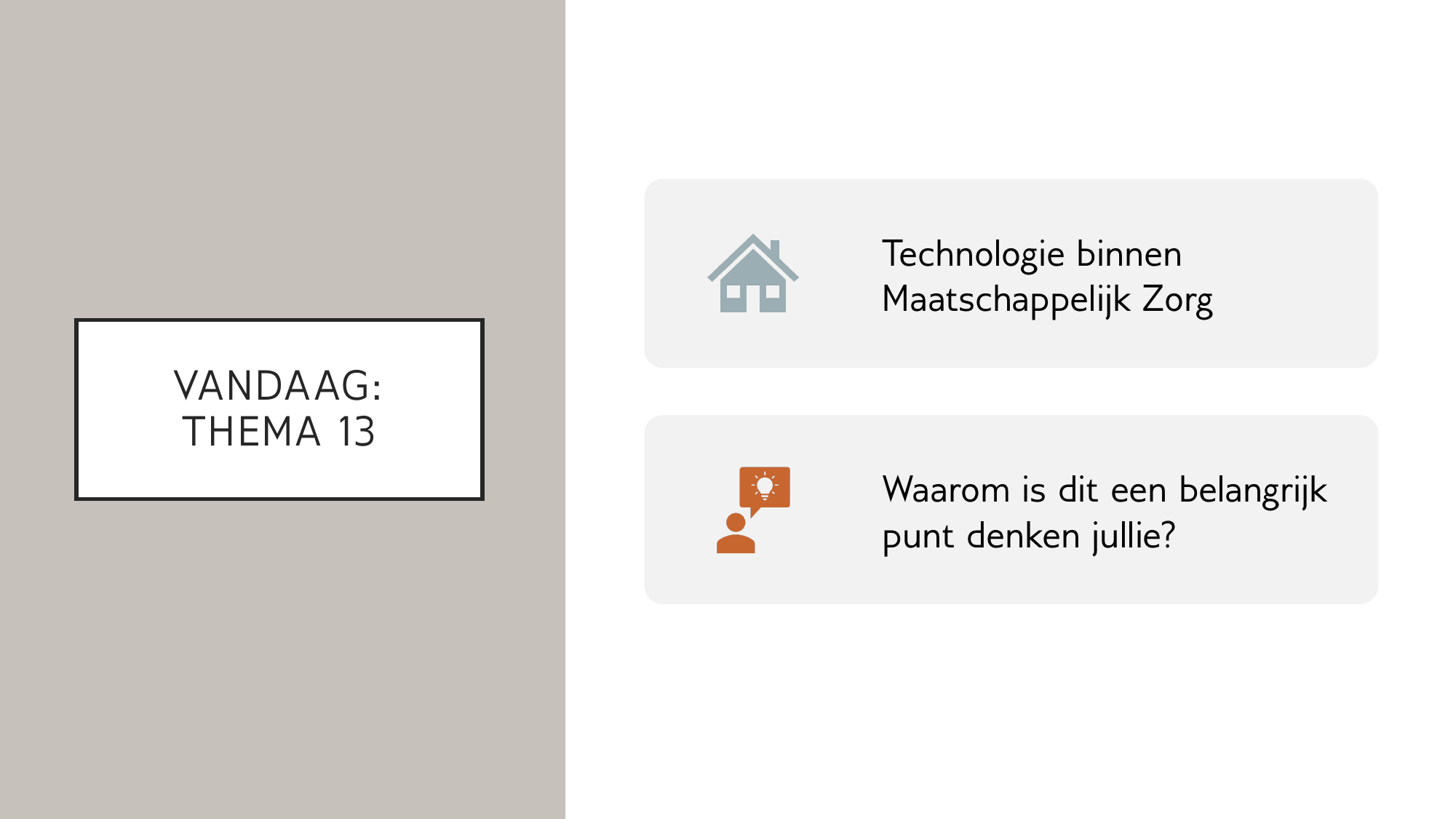

Technologie binnen Maatschappelijk Zorg
Waarom is dit een belangrijk punt denken jullie?
# Vandaag: thema 13